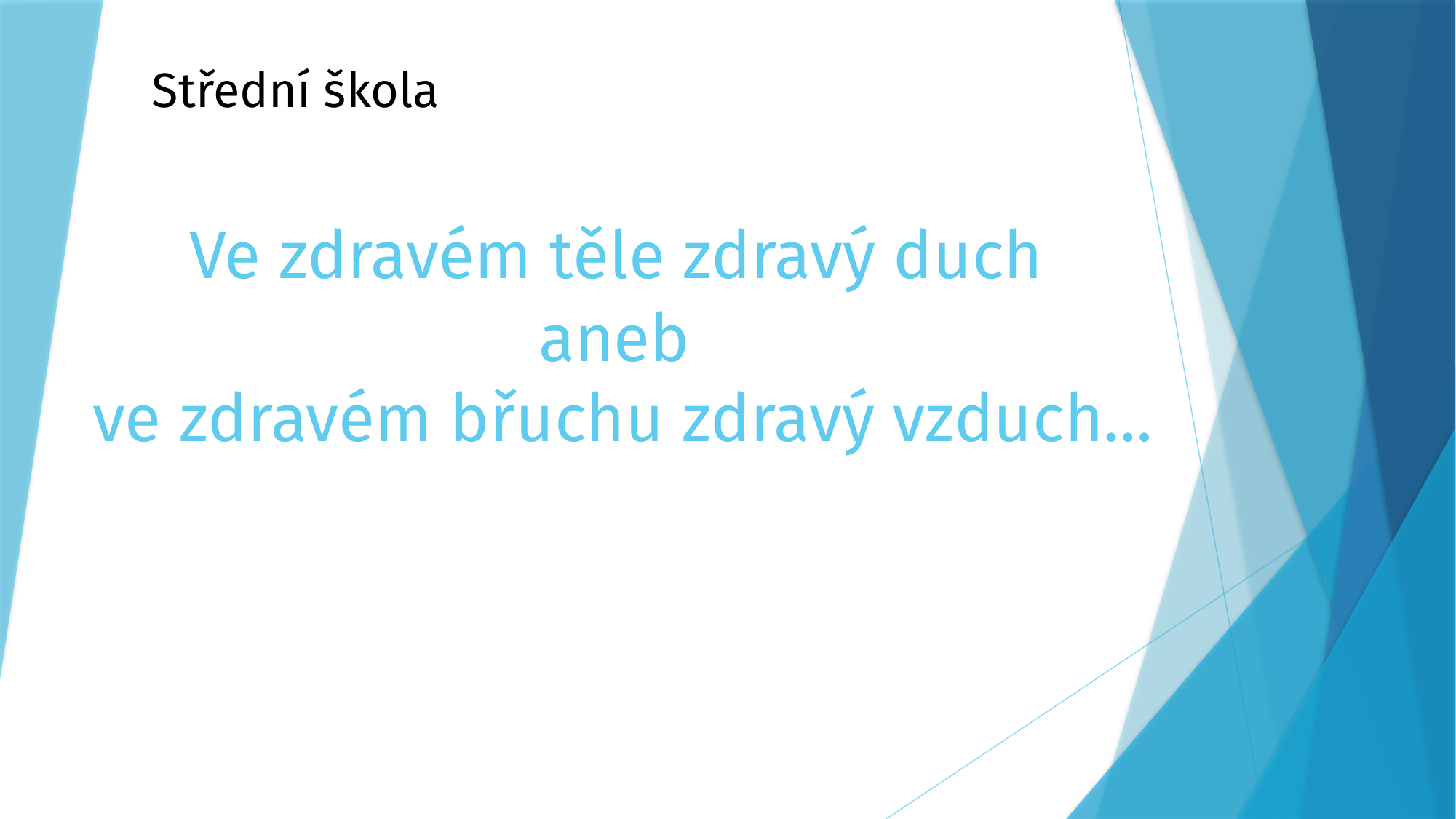

Střední škola
# Ve zdravém těle zdravý duch aneb ve zdravém břuchu zdravý vzduch…